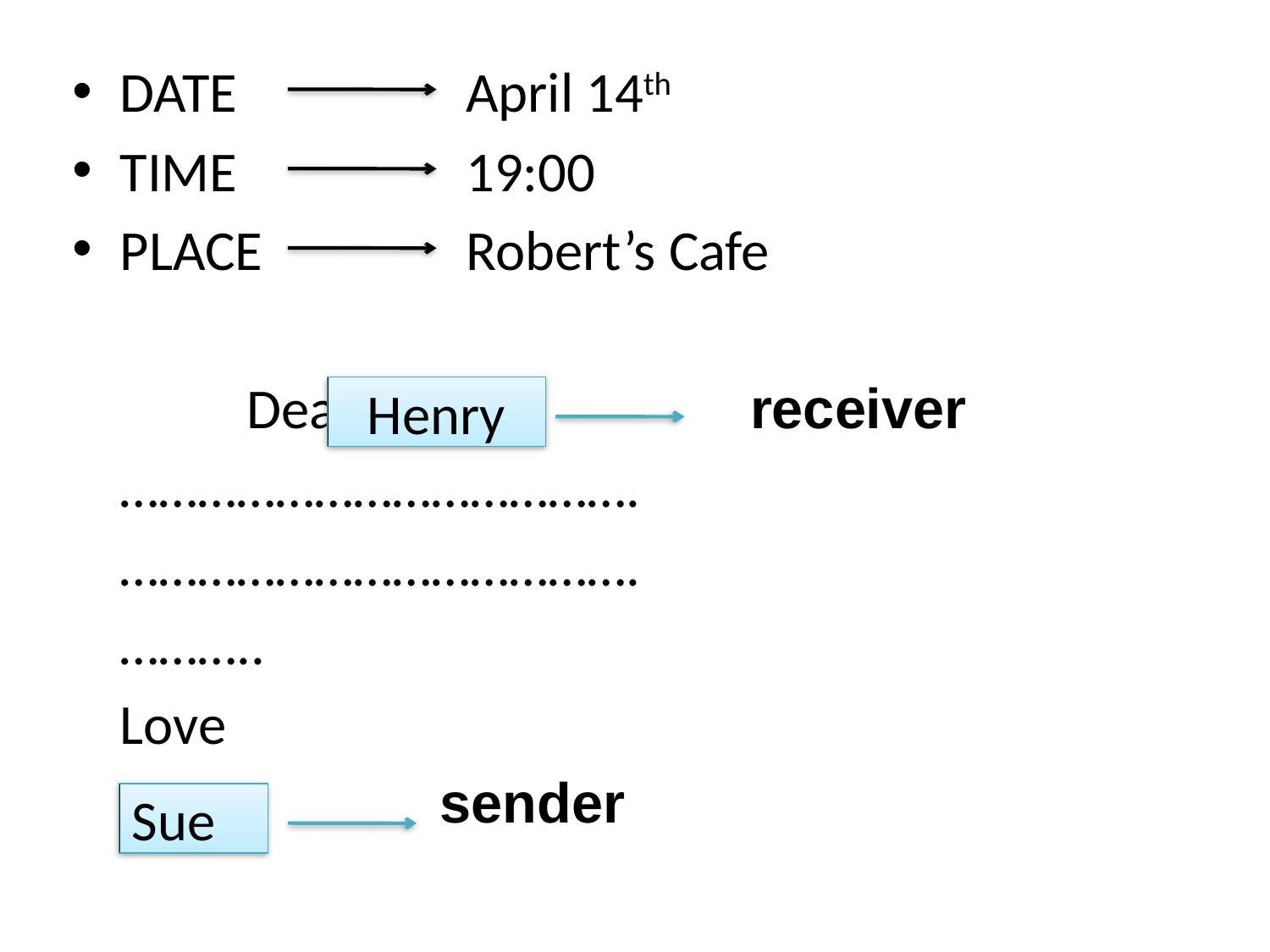

DATE                  April 14th
TIME                  19:00
PLACE                Robert’s Cafe

		Dear                               receiver
	………………………………….
	………………………………….
	………..
	Love
	                         sender
Henry
Sue